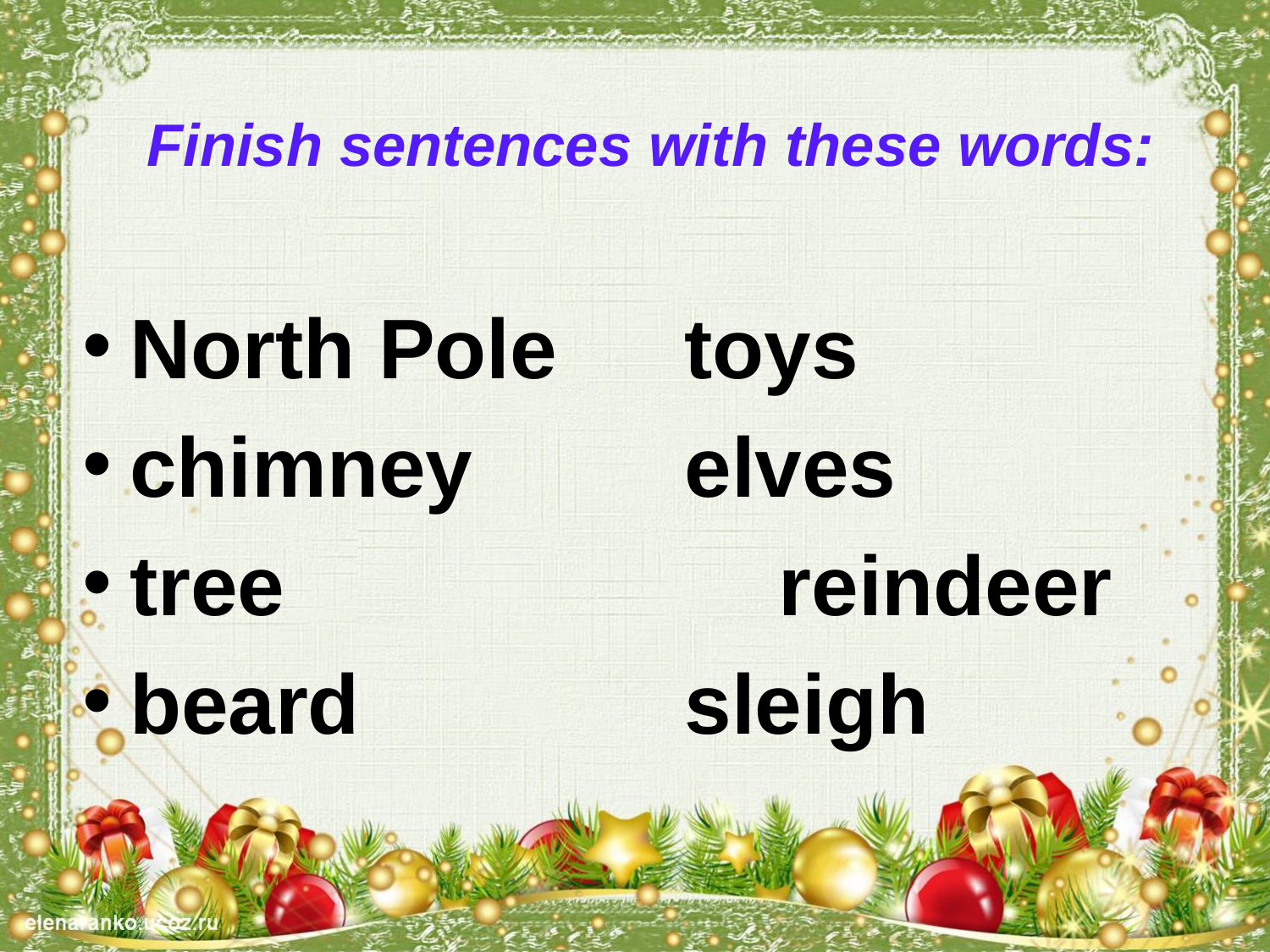

# Finish sentences with these words:
North Pole 	  toys
chimney		  elves
tree			      reindeer
beard			  sleigh